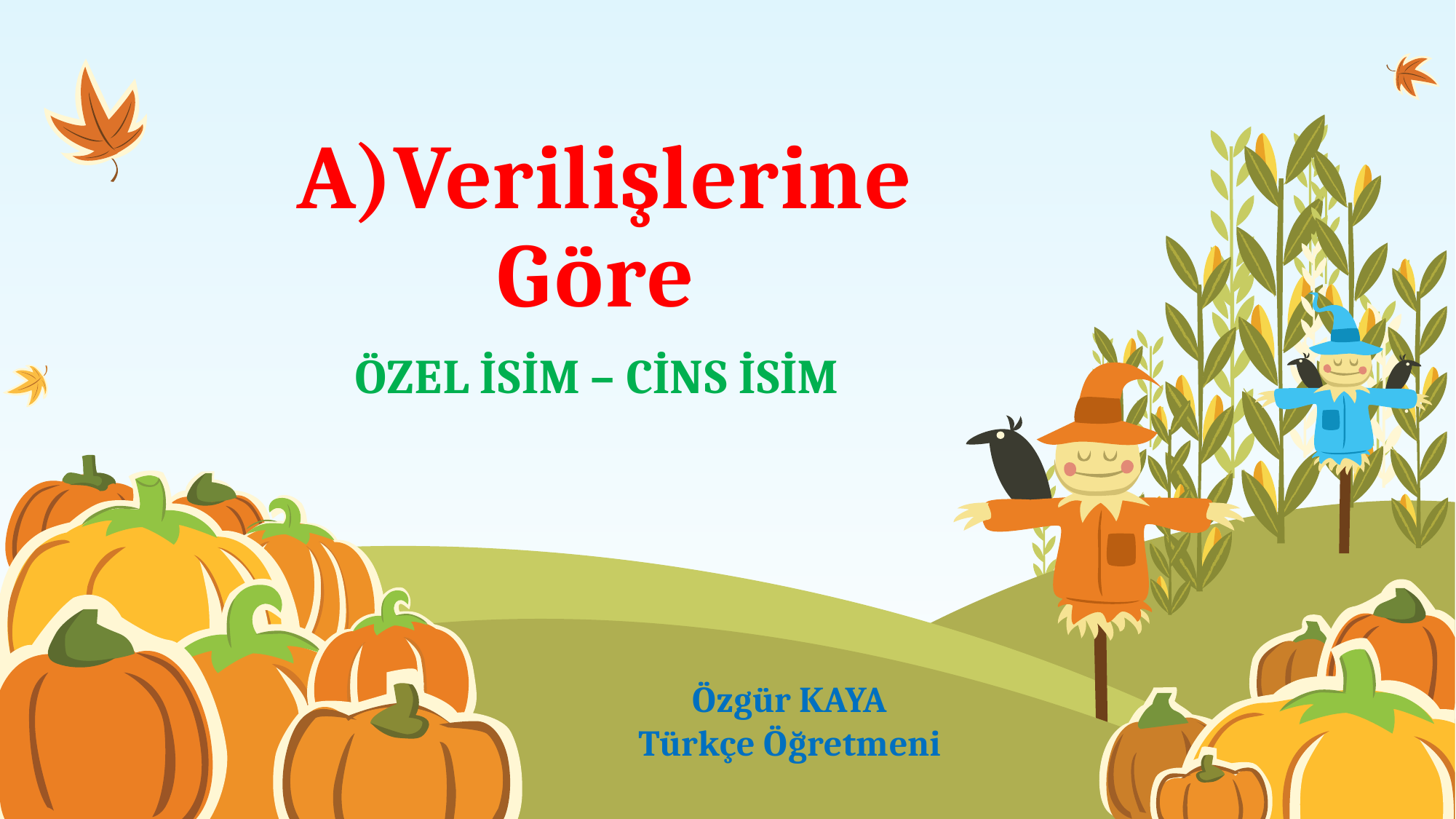

# A)Verilişlerine Göre
ÖZEL İSİM – CİNS İSİM
Özgür KAYA
Türkçe Öğretmeni